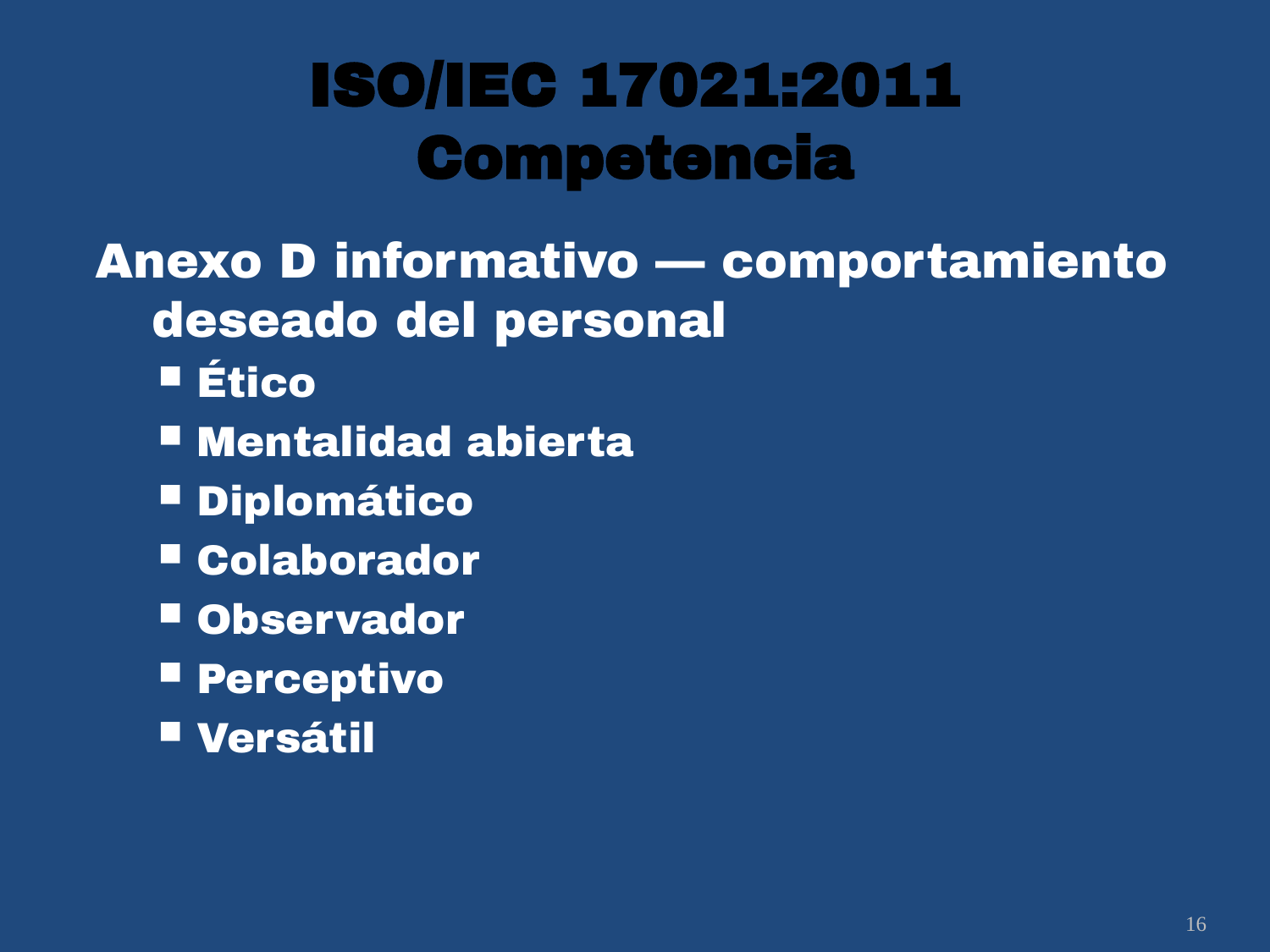

# ISO/IEC 17021:2011 Competencia
Anexo D informativo — comportamiento deseado del personal
Ético
Mentalidad abierta
Diplomático
Colaborador
Observador
Perceptivo
Versátil
16